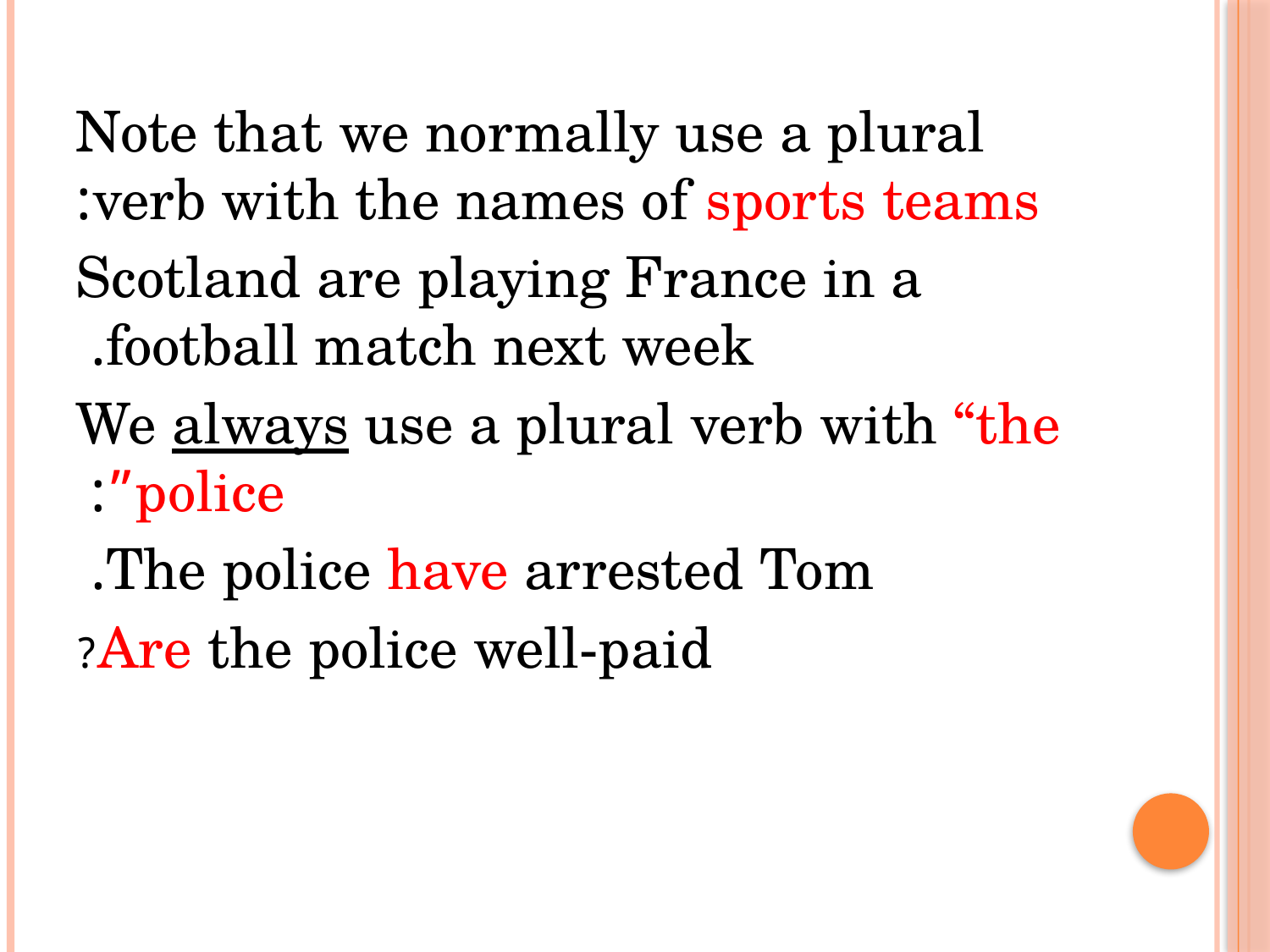

Note that we normally use a plural verb with the names of sports teams:
Scotland are playing France in a football match next week.
We always use a plural verb with “the police”:
The police have arrested Tom.
Are the police well-paid?